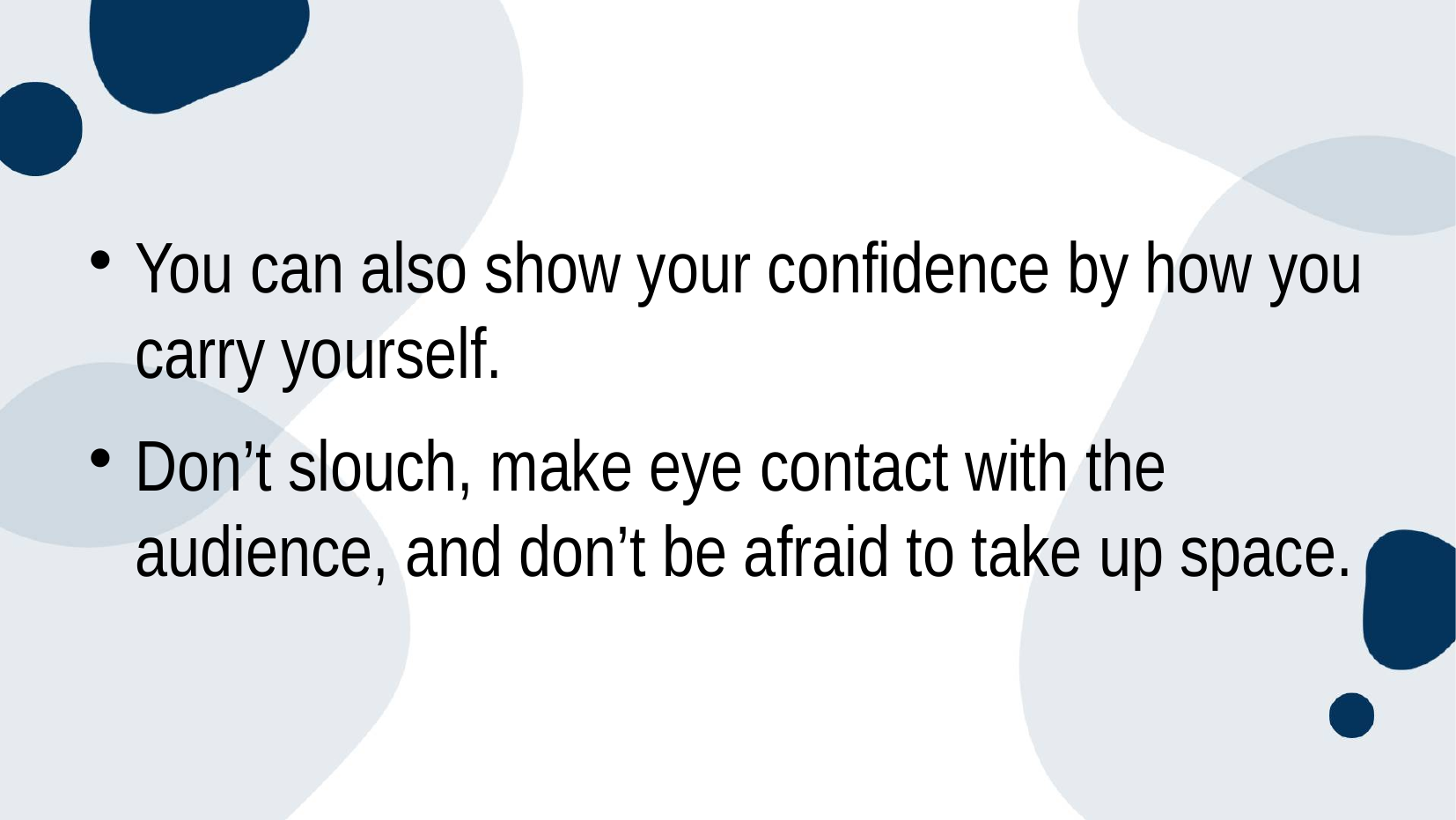

#
You can also show your confidence by how you carry yourself.
Don’t slouch, make eye contact with the audience, and don’t be afraid to take up space.